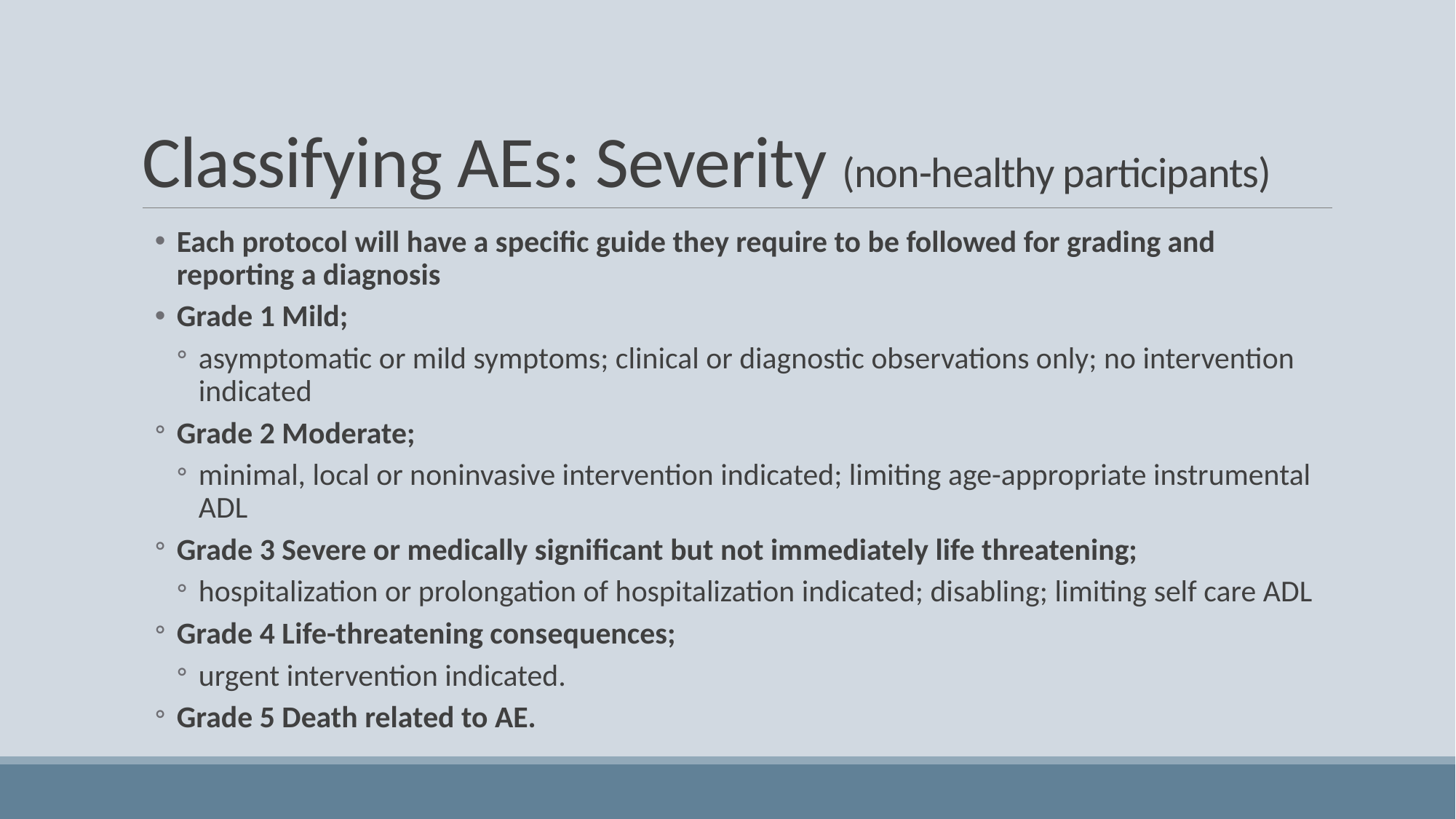

# Classifying AEs: Severity (non-healthy participants)
Each protocol will have a specific guide they require to be followed for grading and reporting a diagnosis
Grade 1 Mild;
asymptomatic or mild symptoms; clinical or diagnostic observations only; no intervention indicated
Grade 2 Moderate;
minimal, local or noninvasive intervention indicated; limiting age-appropriate instrumental ADL
Grade 3 Severe or medically significant but not immediately life threatening;
hospitalization or prolongation of hospitalization indicated; disabling; limiting self care ADL
Grade 4 Life-threatening consequences;
urgent intervention indicated.
Grade 5 Death related to AE.